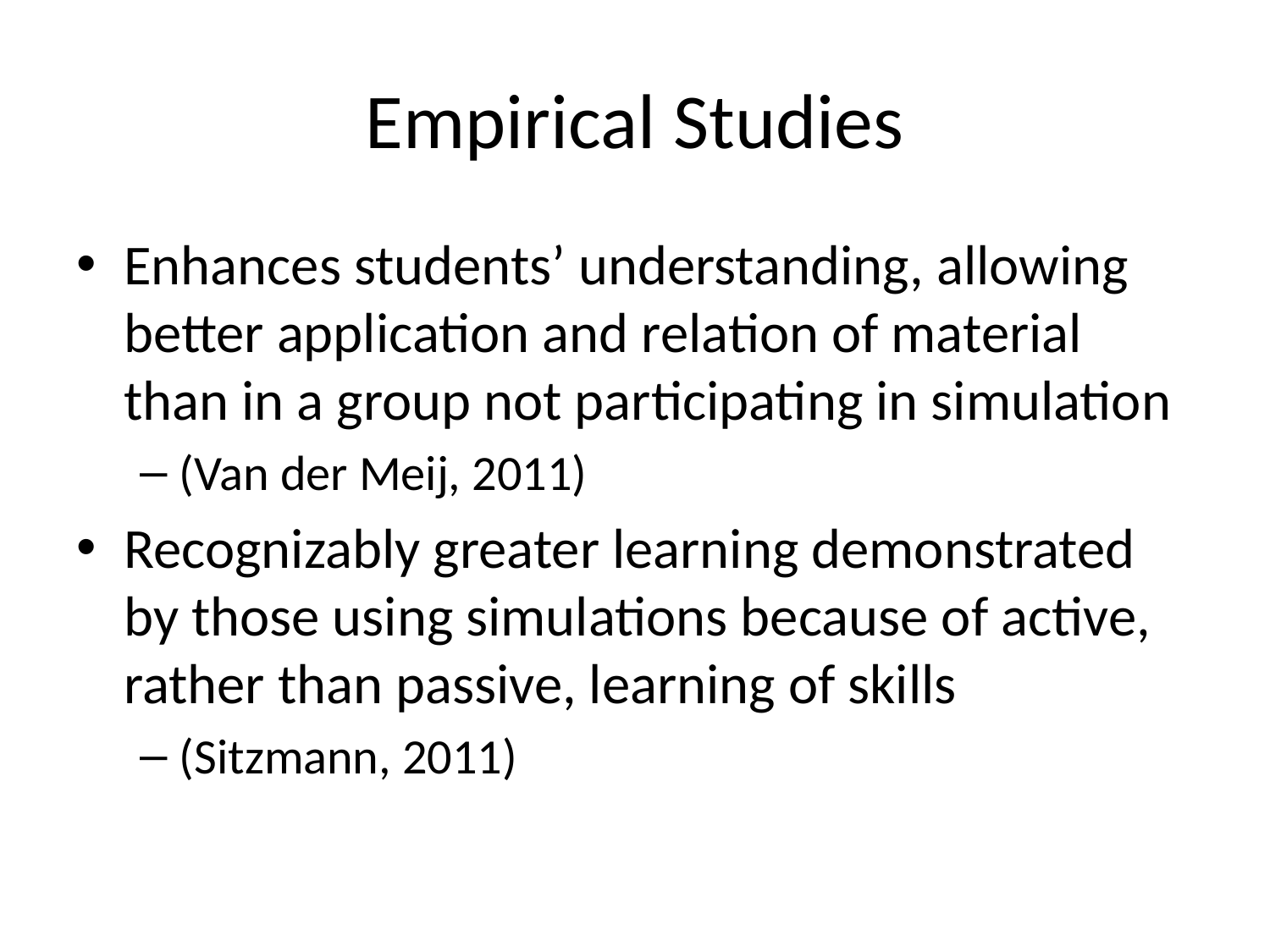

# Empirical Studies
Enhances students’ understanding, allowing better application and relation of material than in a group not participating in simulation
(Van der Meij, 2011)
Recognizably greater learning demonstrated by those using simulations because of active, rather than passive, learning of skills
(Sitzmann, 2011)